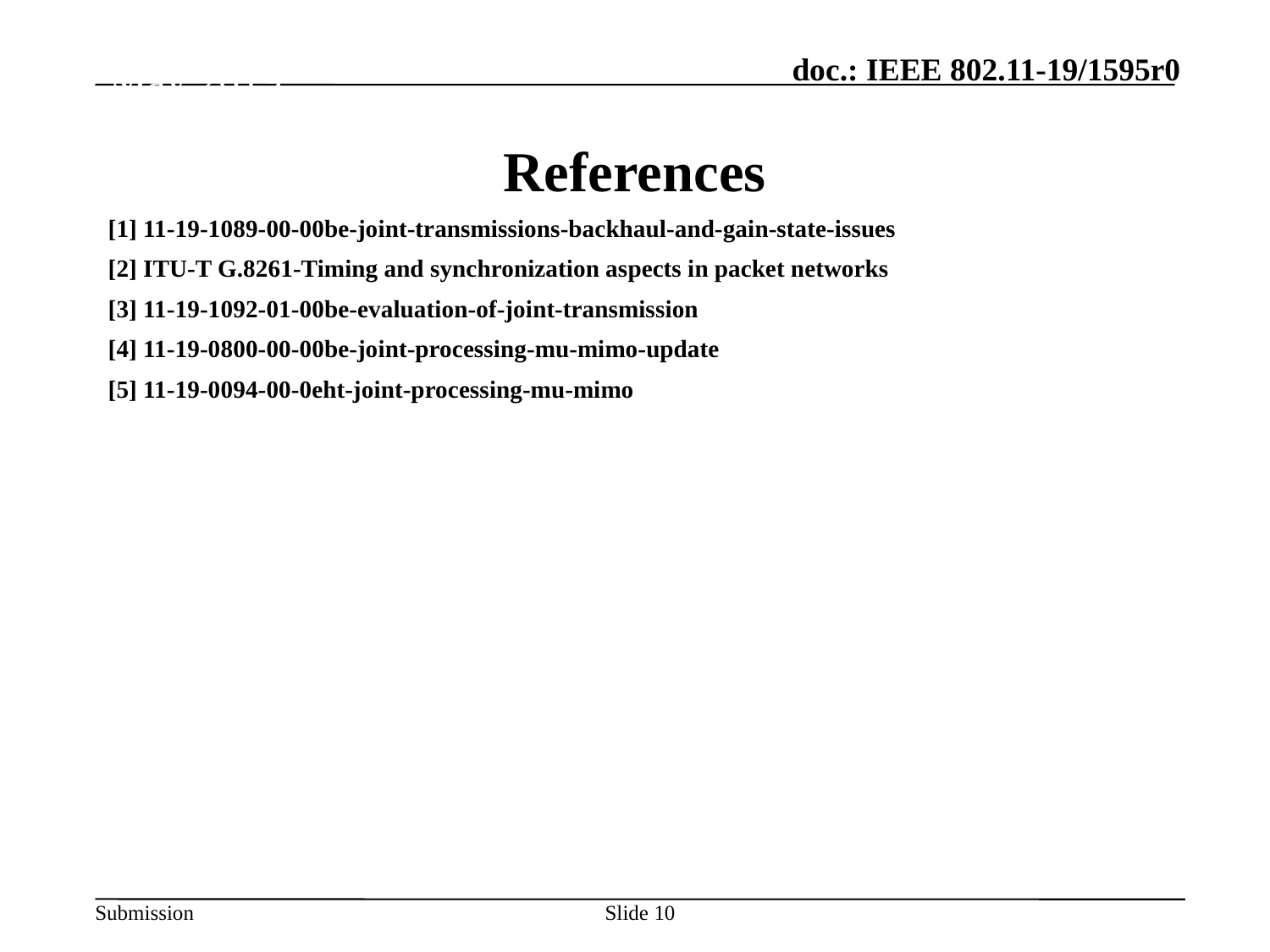

May 2019
# References
[1] 11-19-1089-00-00be-joint-transmissions-backhaul-and-gain-state-issues
[2] ITU-T G.8261-Timing and synchronization aspects in packet networks
[3] 11-19-1092-01-00be-evaluation-of-joint-transmission
[4] 11-19-0800-00-00be-joint-processing-mu-mimo-update
[5] 11-19-0094-00-0eht-joint-processing-mu-mimo
Slide 10